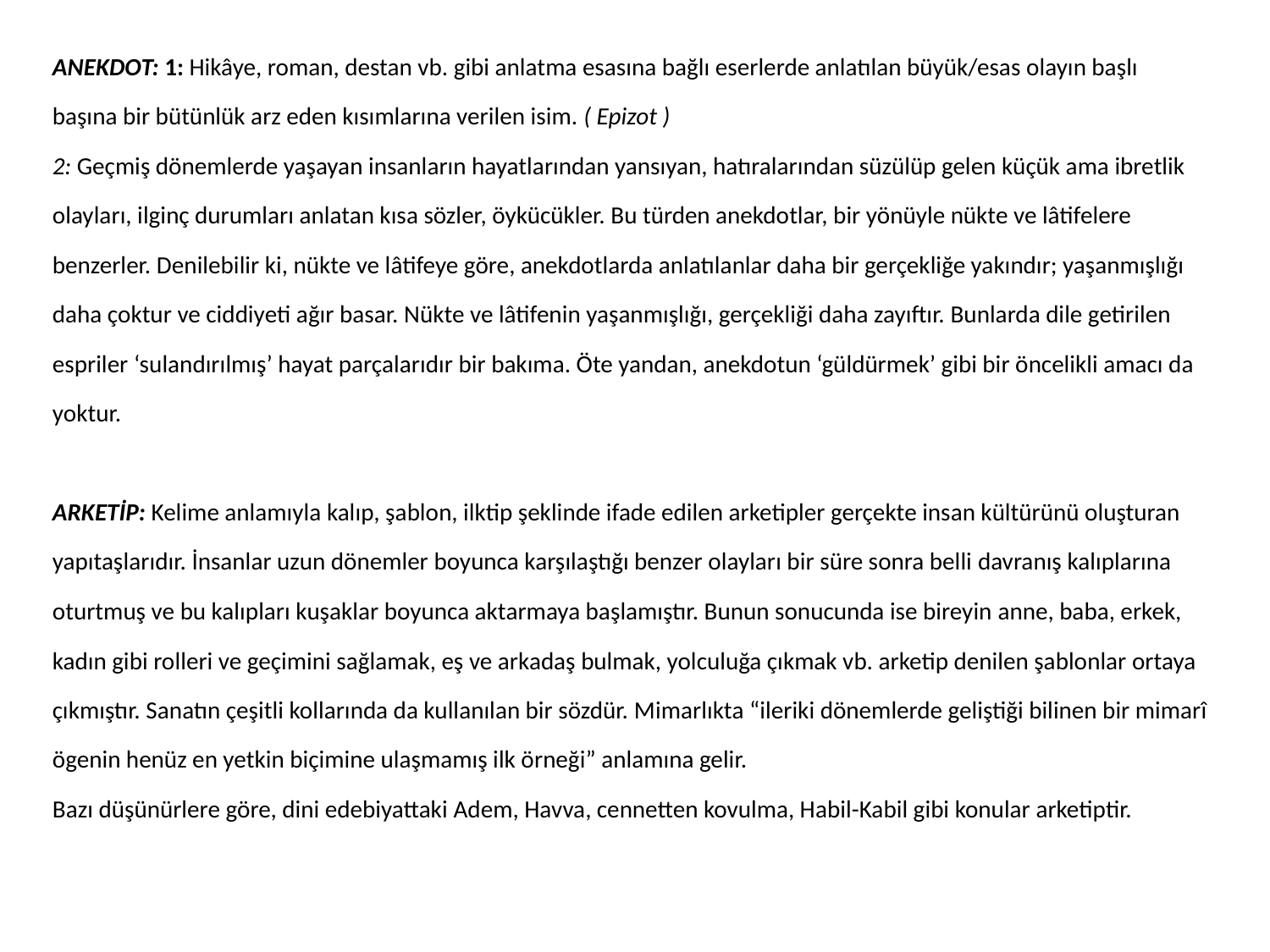

ANEKDOT: 1: Hikâye, roman, destan vb. gibi anlatma esasına bağlı eserlerde anlatılan büyük/esas olayın başlı
başına bir bütünlük arz eden kısımlarına verilen isim. ( Epizot )
2: Geçmiş dönemlerde yaşayan insanların hayatlarından yansıyan, hatıralarından süzülüp gelen küçük ama ibretlik
olayları, ilginç durumları anlatan kısa sözler, öykücükler. Bu türden anekdotlar, bir yönüyle nükte ve lâtifelere
benzerler. Denilebilir ki, nükte ve lâtifeye göre, anekdotlarda anlatılanlar daha bir gerçekliğe yakındır; yaşanmışlığı
daha çoktur ve ciddiyeti ağır basar. Nükte ve lâtifenin yaşanmışlığı, gerçekliği daha zayıftır. Bunlarda dile getirilen
espriler ‘sulandırılmış’ hayat parçalarıdır bir bakıma. Öte yandan, anekdotun ‘güldürmek’ gibi bir öncelikli amacı da
yoktur.

ARKETİP: Kelime anlamıyla kalıp, şablon, ilktip şeklinde ifade edilen arketipler gerçekte insan kültürünü oluşturan
yapıtaşlarıdır. İnsanlar uzun dönemler boyunca karşılaştığı benzer olayları bir süre sonra belli davranış kalıplarına
oturtmuş ve bu kalıpları kuşaklar boyunca aktarmaya başlamıştır. Bunun sonucunda ise bireyin anne, baba, erkek,
kadın gibi rolleri ve geçimini sağlamak, eş ve arkadaş bulmak, yolculuğa çıkmak vb. arketip denilen şablonlar ortaya
çıkmıştır. Sanatın çeşitli kollarında da kullanılan bir sözdür. Mimarlıkta “ileriki dönemlerde geliştiği bilinen bir mimarî
ögenin henüz en yetkin biçimine ulaşmamış ilk örneği” anlamına gelir.
Bazı düşünürlere göre, dini edebiyattaki Adem, Havva, cennetten kovulma, Habil-Kabil gibi konular arketiptir.